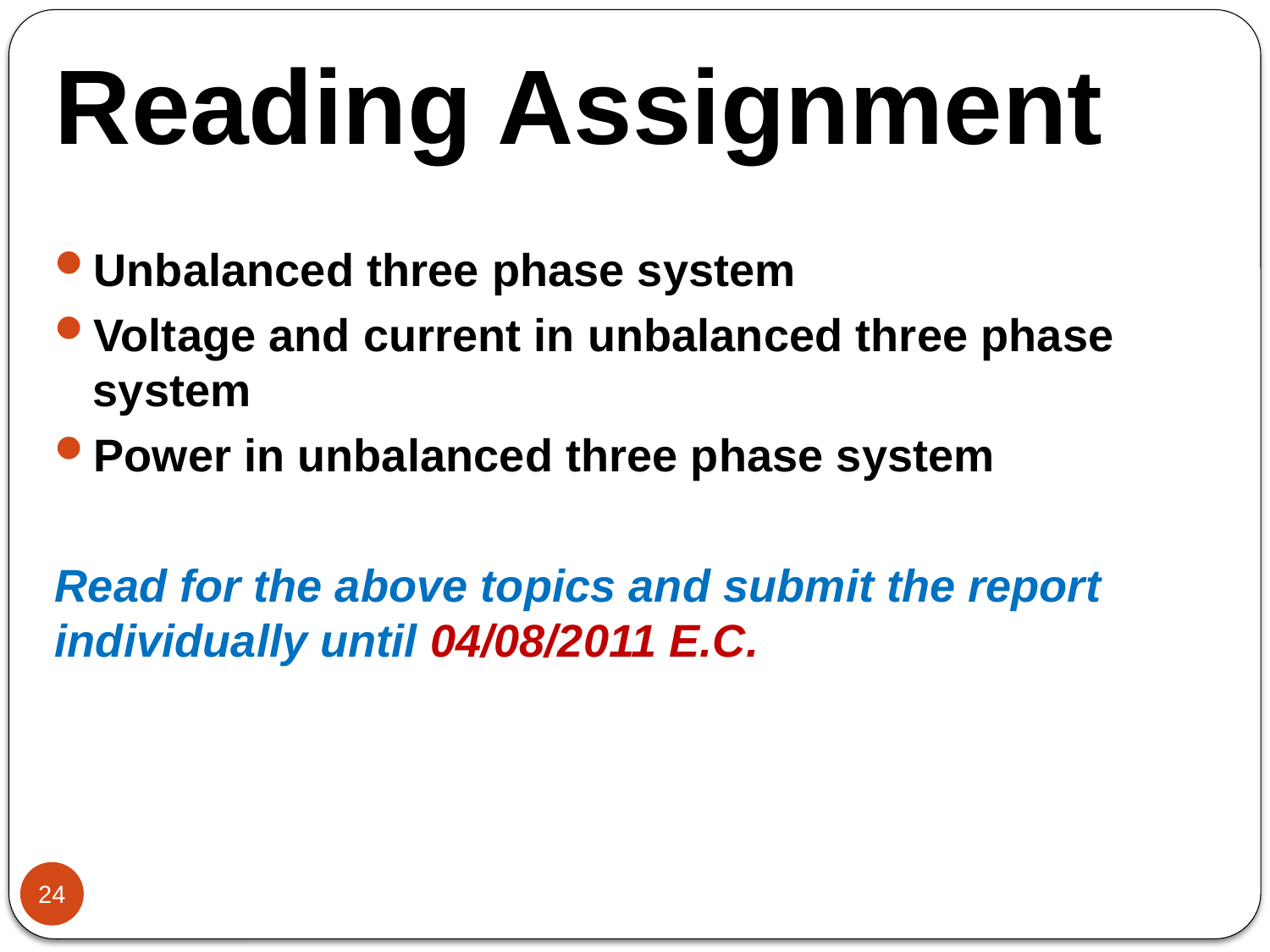

Reading Assignment

Unbalanced three phase system
Voltage and current in unbalanced three phase system
Power in unbalanced three phase system

Read for the above topics and submit the report individually until 04/08/2011 E.C.

24